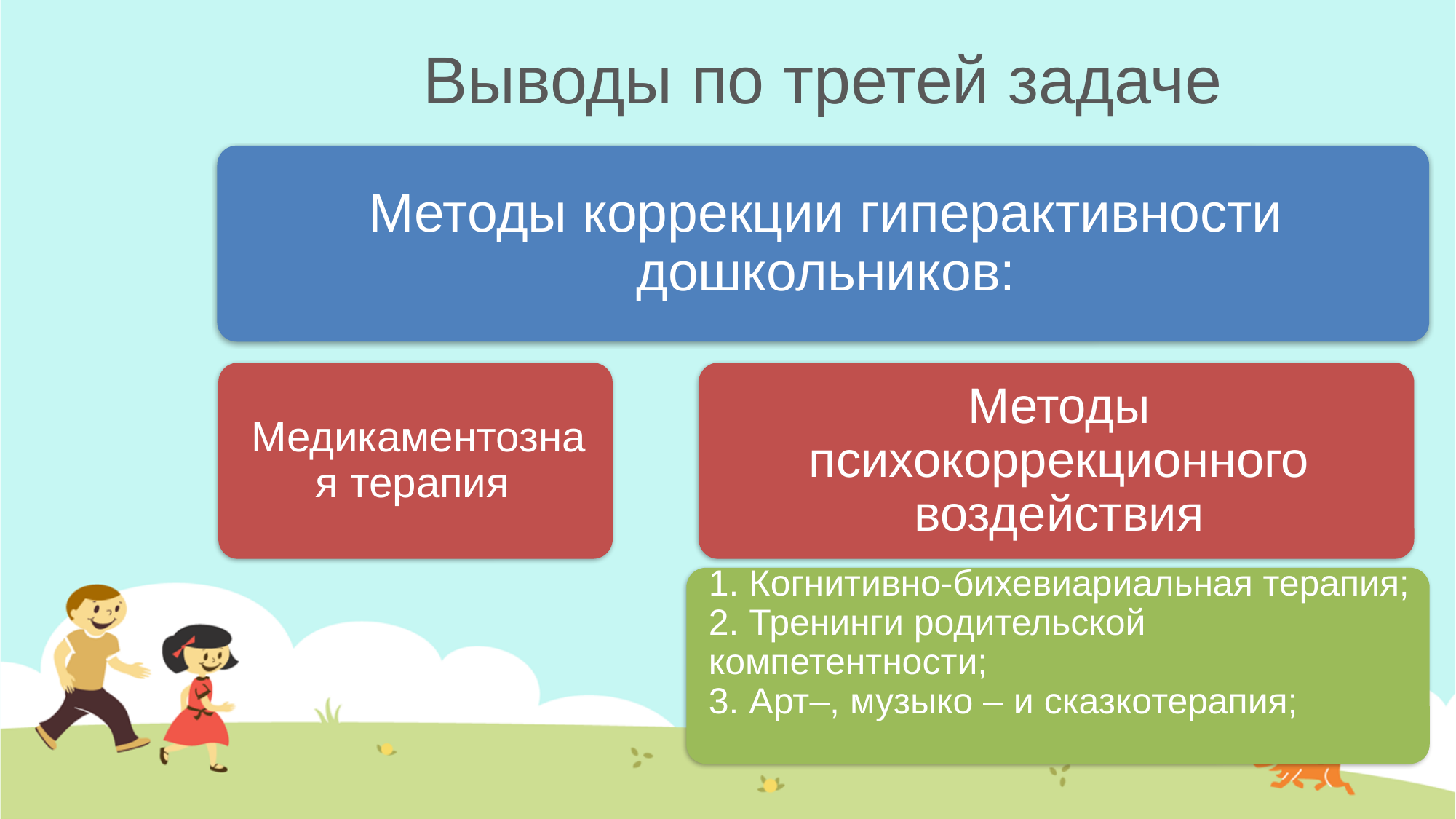

Выводы по третей задаче
Методы коррекции гиперактивности дошкольников:
Медикаментозная терапия
Методы психокоррекционного воздействия

1. Когнитивно-бихевиариальная терапия;
2. Тренинги родительской компетентности;
3. Арт–, музыко – и сказкотерапия;